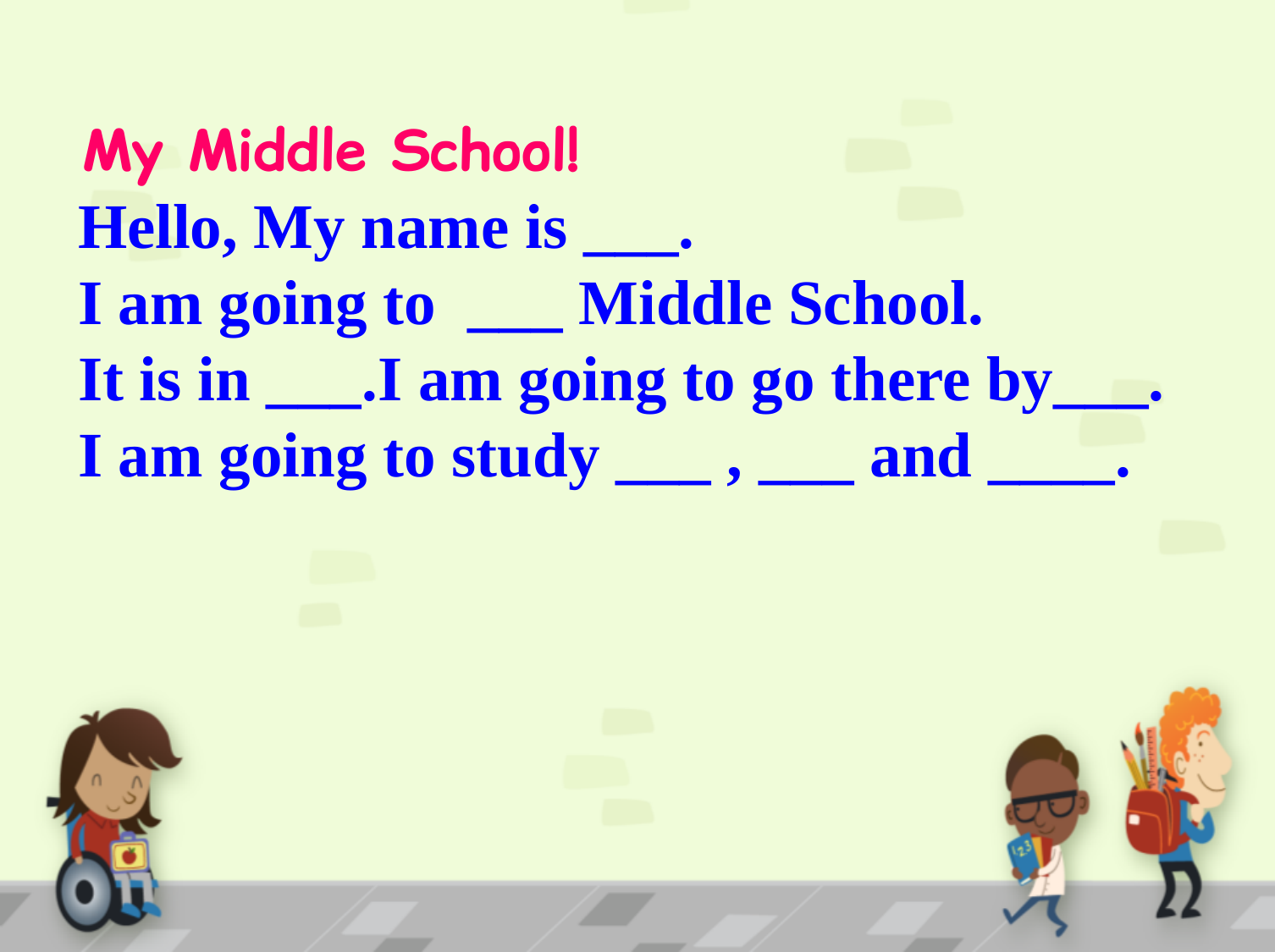

My Middle School!
Hello, My name is ___.
I am going to  ___ Middle School.
It is in ___.I am going to go there by___.
I am going to study ___ , ___ and ____.